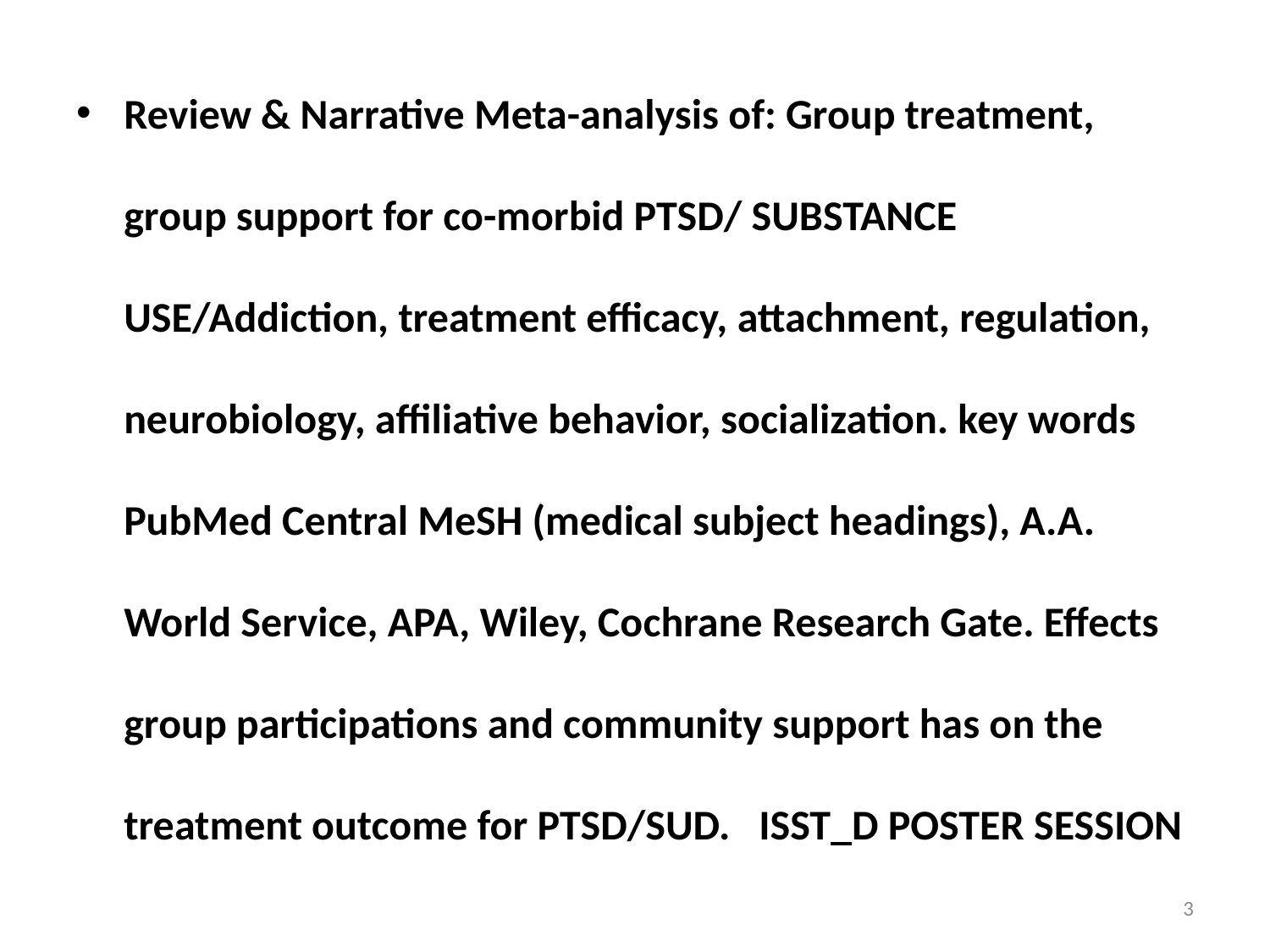

Review & Narrative Meta-analysis of: Group treatment, group support for co-morbid PTSD/ SUBSTANCE USE/Addiction, treatment efficacy, attachment, regulation, neurobiology, affiliative behavior, socialization. key words PubMed Central MeSH (medical subject headings), A.A. World Service, APA, Wiley, Cochrane Research Gate. Effects group participations and community support has on the treatment outcome for PTSD/SUD.   ISST_D POSTER SESSION
3